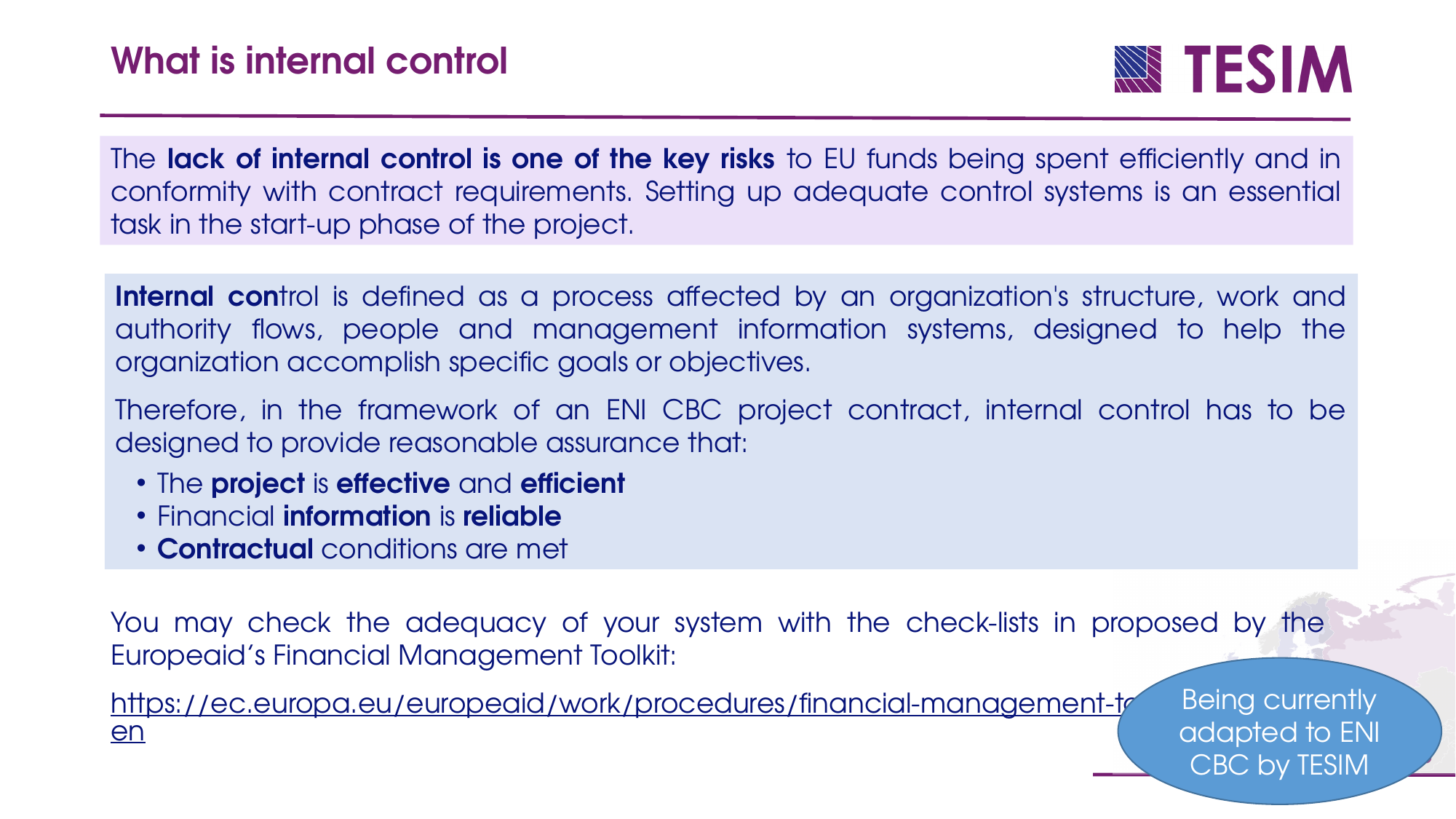

What is internal control
The lack of internal control is one of the key risks to EU funds being spent efficiently and in conformity with contract requirements. Setting up adequate control systems is an essential task in the start-up phase of the project.
Internal control is defined as a process affected by an organization's structure, work and authority flows, people and management information systems, designed to help the organization accomplish specific goals or objectives.
Therefore, in the framework of an ENI CBC project contract, internal control has to be designed to provide reasonable assurance that:
The project is effective and efficient
Financial information is reliable
Contractual conditions are met
You may check the adequacy of your system with the check-lists in proposed by the Europeaid’s Financial Management Toolkit:
https://ec.europa.eu/europeaid/work/procedures/financial-management-toolkit_en.htm_en
Being currently adapted to ENI CBC by TESIM